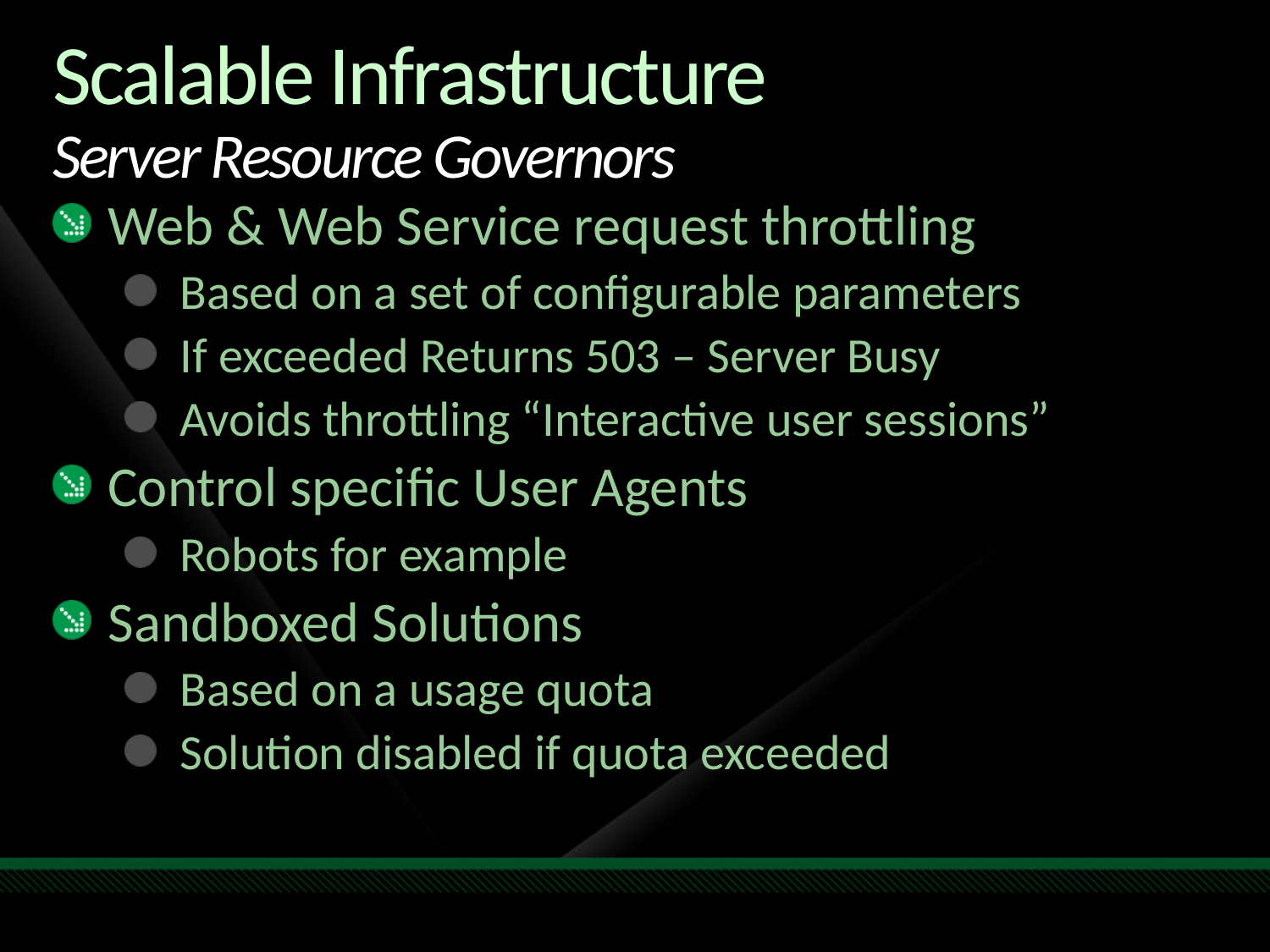

# Scalable Infrastructure Server Resource Governors
Web & Web Service request throttling
Based on a set of configurable parameters
If exceeded Returns 503 – Server Busy
Avoids throttling “Interactive user sessions”
Control specific User Agents
Robots for example
Sandboxed Solutions
Based on a usage quota
Solution disabled if quota exceeded